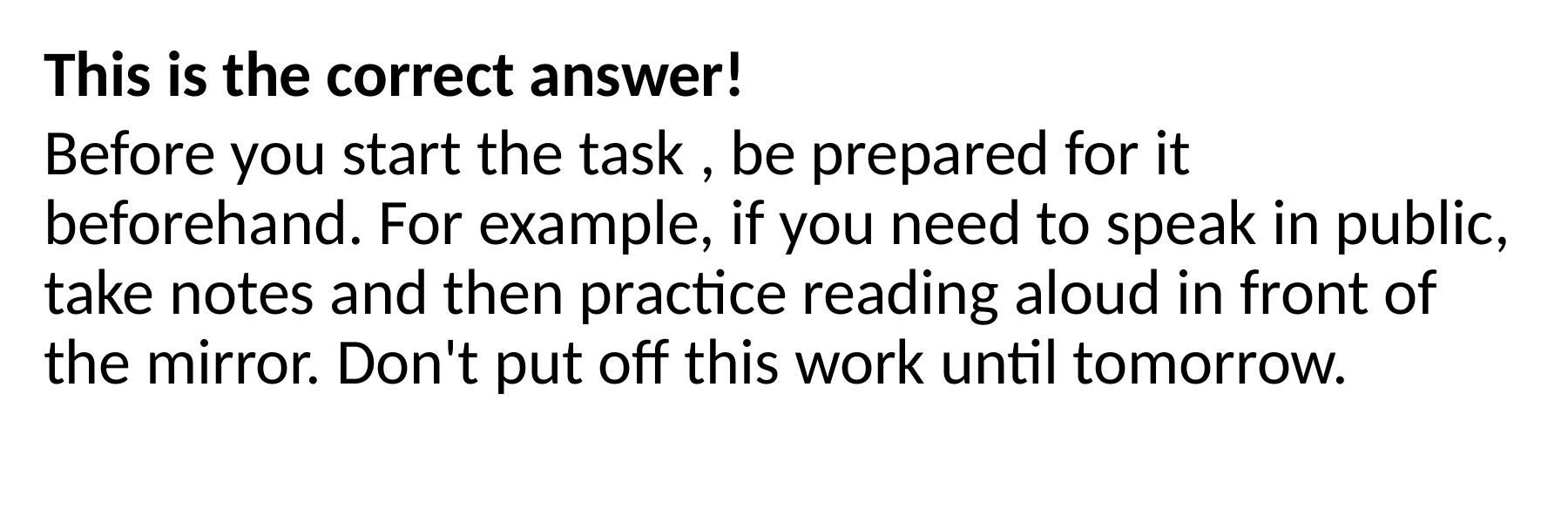

This is the correct answer!
Before you start the task , be prepared for it beforehand. For example, if you need to speak in public, take notes and then practice reading aloud in front of the mirror. Don't put off this work until tomorrow.